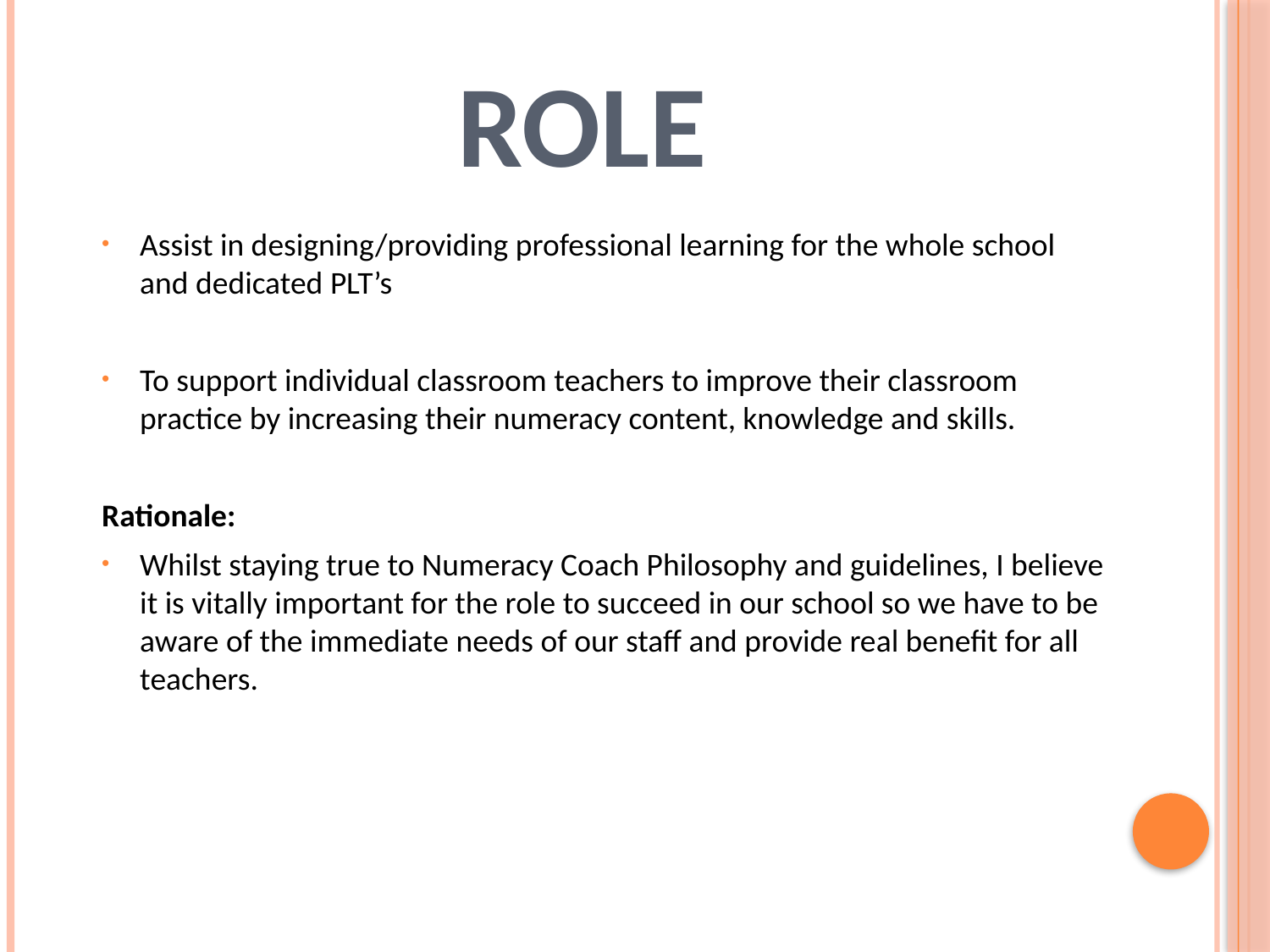

# Role
Assist in designing/providing professional learning for the whole school  and dedicated PLT’s

To support individual classroom teachers to improve their classroom practice by increasing their numeracy content, knowledge and skills.

Rationale:
Whilst staying true to Numeracy Coach Philosophy and guidelines, I believe it is vitally important for the role to succeed in our school so we have to be aware of the immediate needs of our staff and provide real benefit for all teachers.